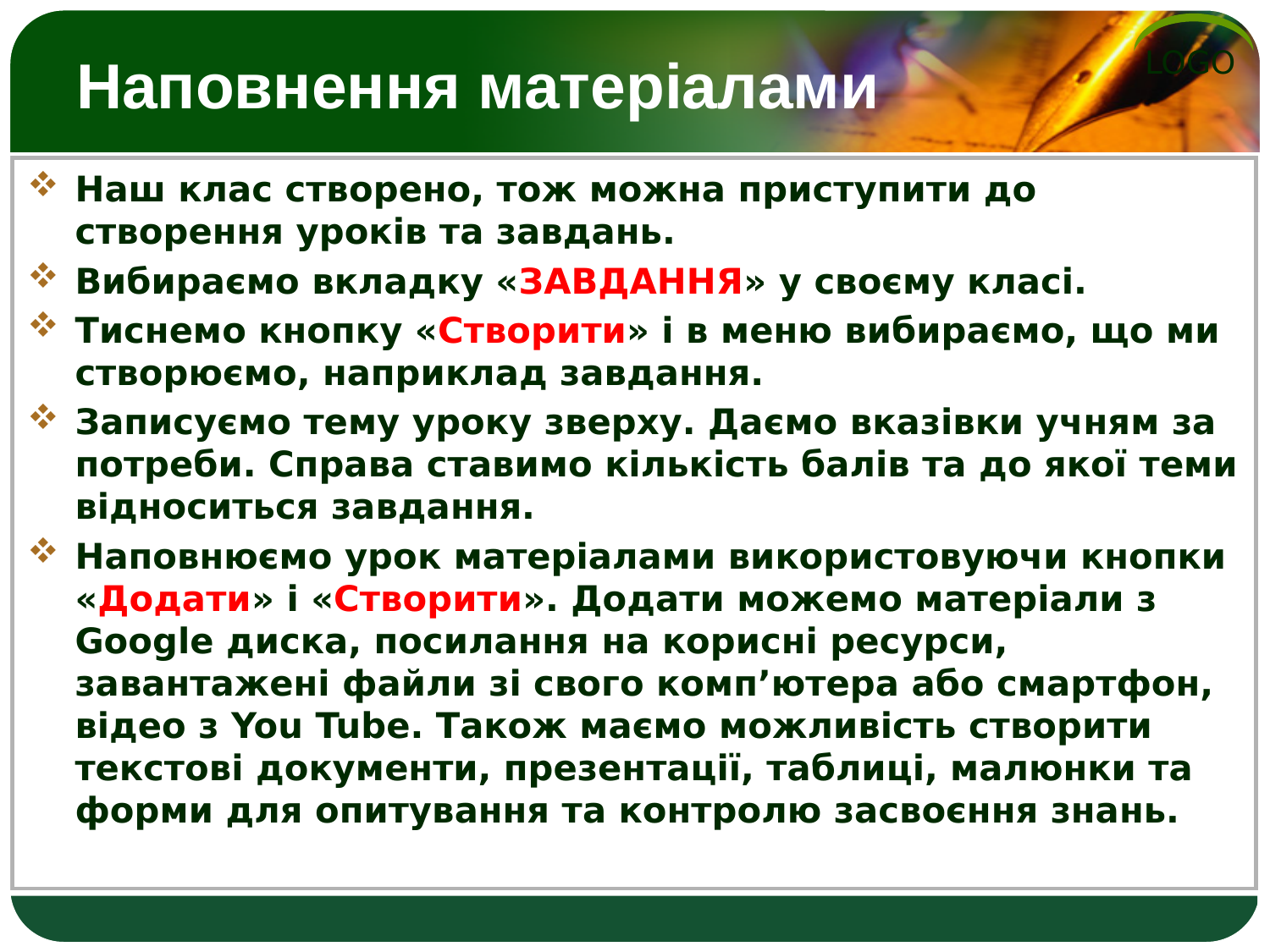

# Наповнення матеріалами
Наш клас створено, тож можна приступити до створення уроків та завдань.
Вибираємо вкладку «ЗАВДАННЯ» у своєму класі.
Тиснемо кнопку «Створити» і в меню вибираємо, що ми створюємо, наприклад завдання.
Записуємо тему уроку зверху. Даємо вказівки учням за потреби. Справа ставимо кількість балів та до якої теми відноситься завдання.
Наповнюємо урок матеріалами використовуючи кнопки «Додати» і «Створити». Додати можемо матеріали з Google диска, посилання на корисні ресурси, завантажені файли зі свого комп’ютера або смартфон, відео з You Tube. Також маємо можливість створити текстові документи, презентації, таблиці, малюнки та форми для опитування та контролю засвоєння знань.